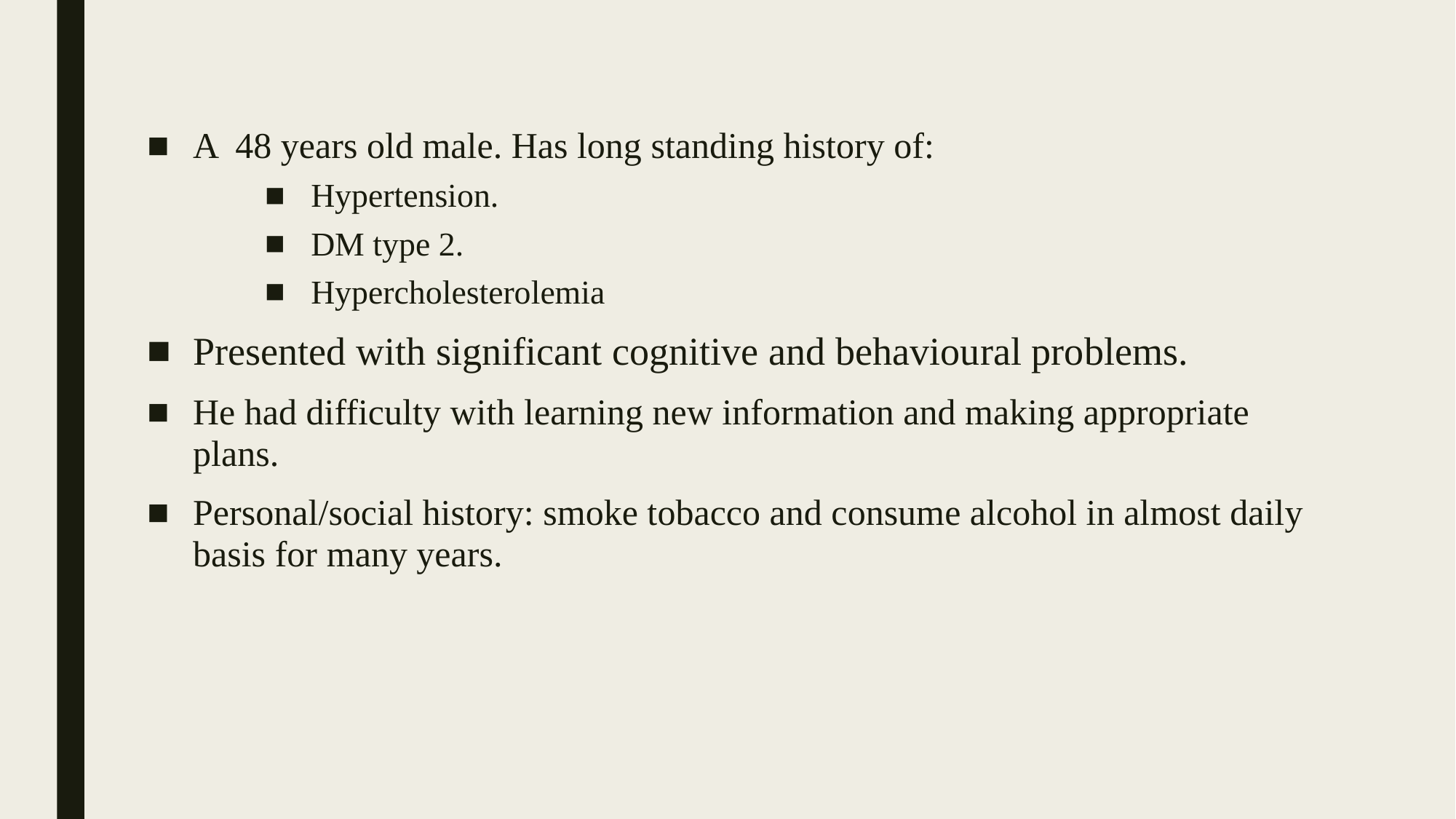

A  48 years old male. Has long standing history of:
Hypertension.
DM type 2.
Hypercholesterolemia
Presented with significant cognitive and behavioural problems.
He had difficulty with learning new information and making appropriate plans.
Personal/social history: smoke tobacco and consume alcohol in almost daily basis for many years.